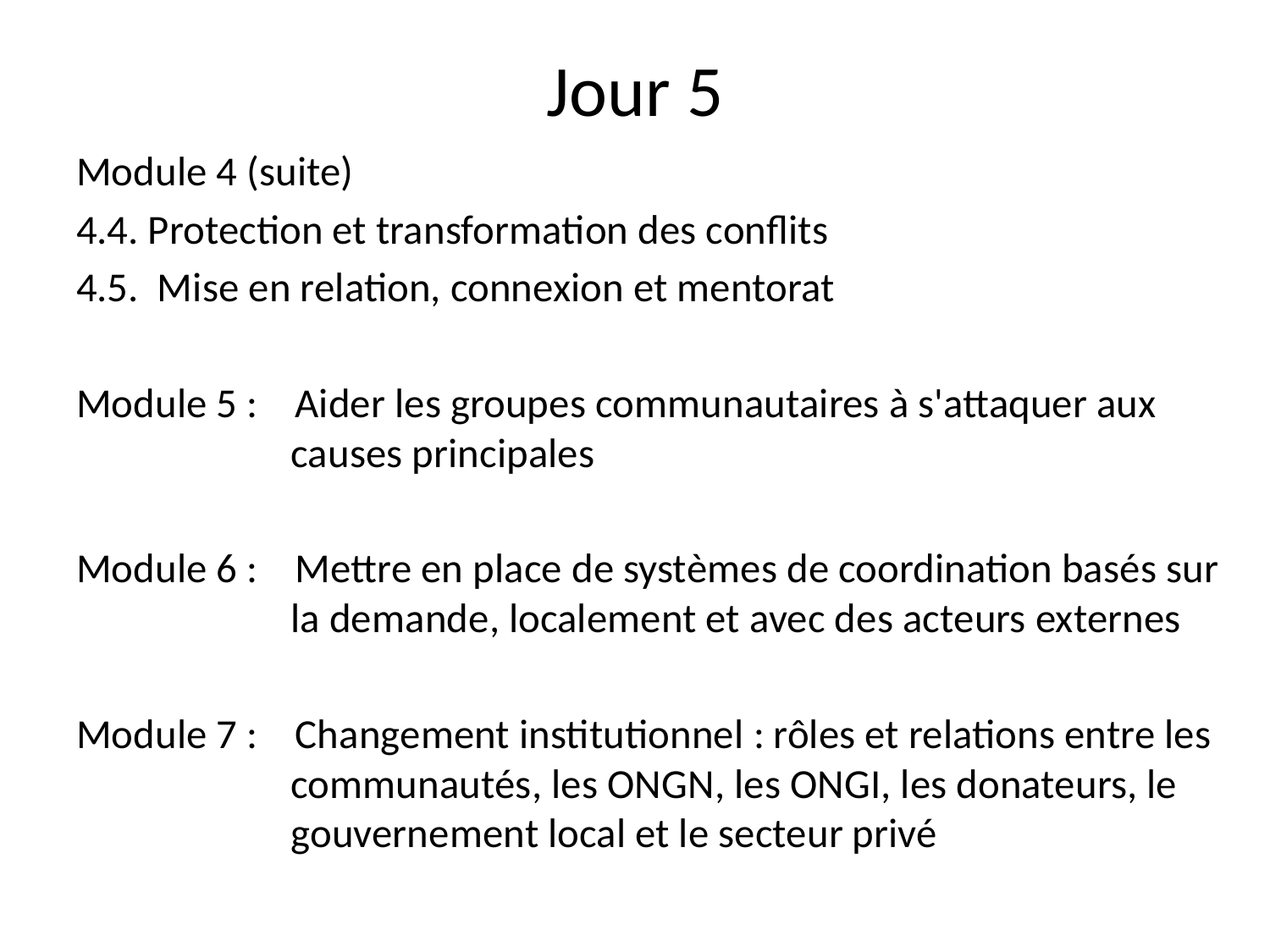

# Jour 5
Module 4 (suite)
4.4. Protection et transformation des conflits
4.5.  Mise en relation, connexion et mentorat

Module 5 :    Aider les groupes communautaires à s'attaquer aux causes principales

Module 6 :    Mettre en place de systèmes de coordination basés sur la demande, localement et avec des acteurs externes

Module 7 :    Changement institutionnel : rôles et relations entre les communautés, les ONGN, les ONGI, les donateurs, le gouvernement local et le secteur privé